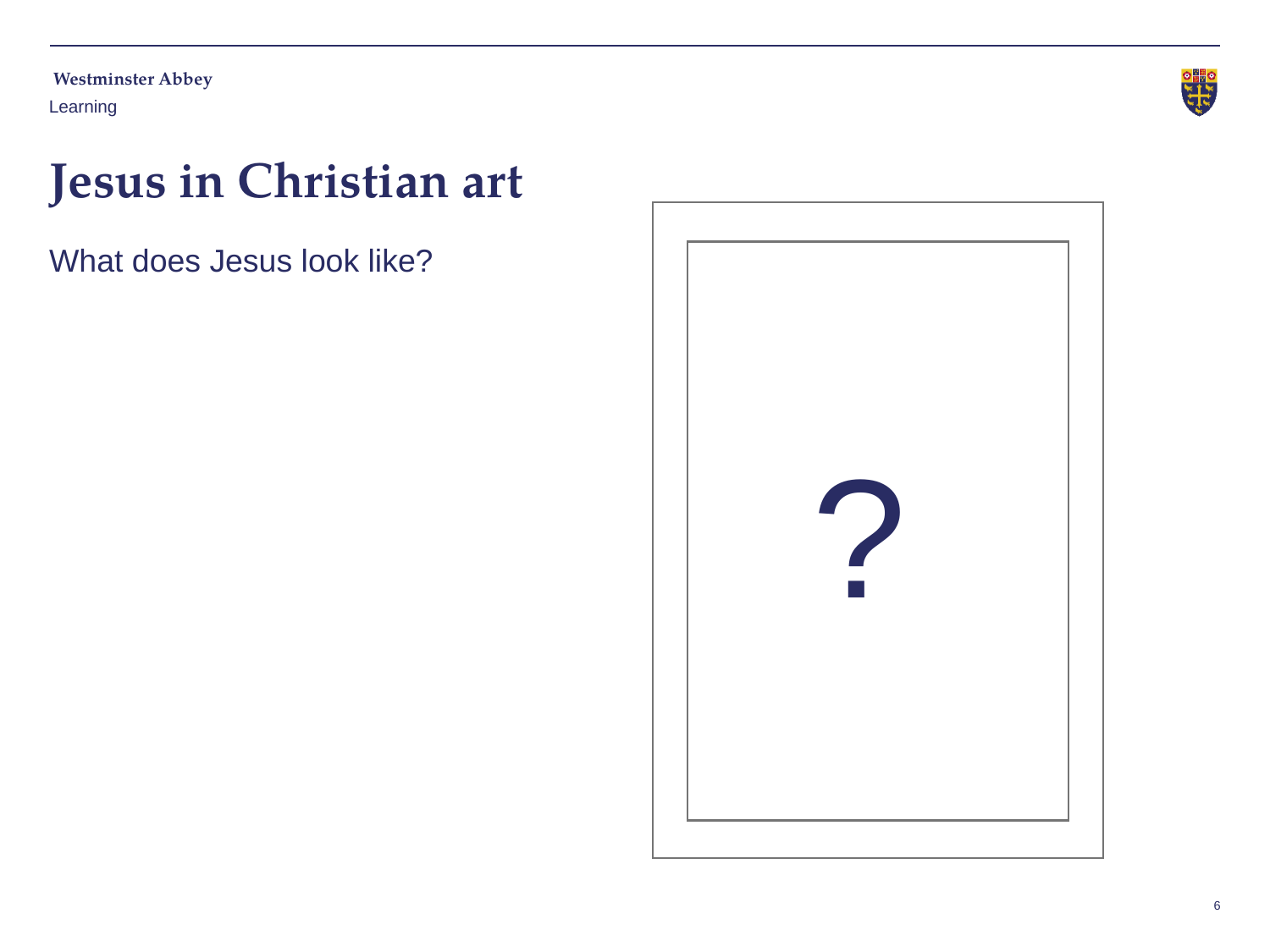

Learning
Jesus in Christian art
What does Jesus look like?

?
6